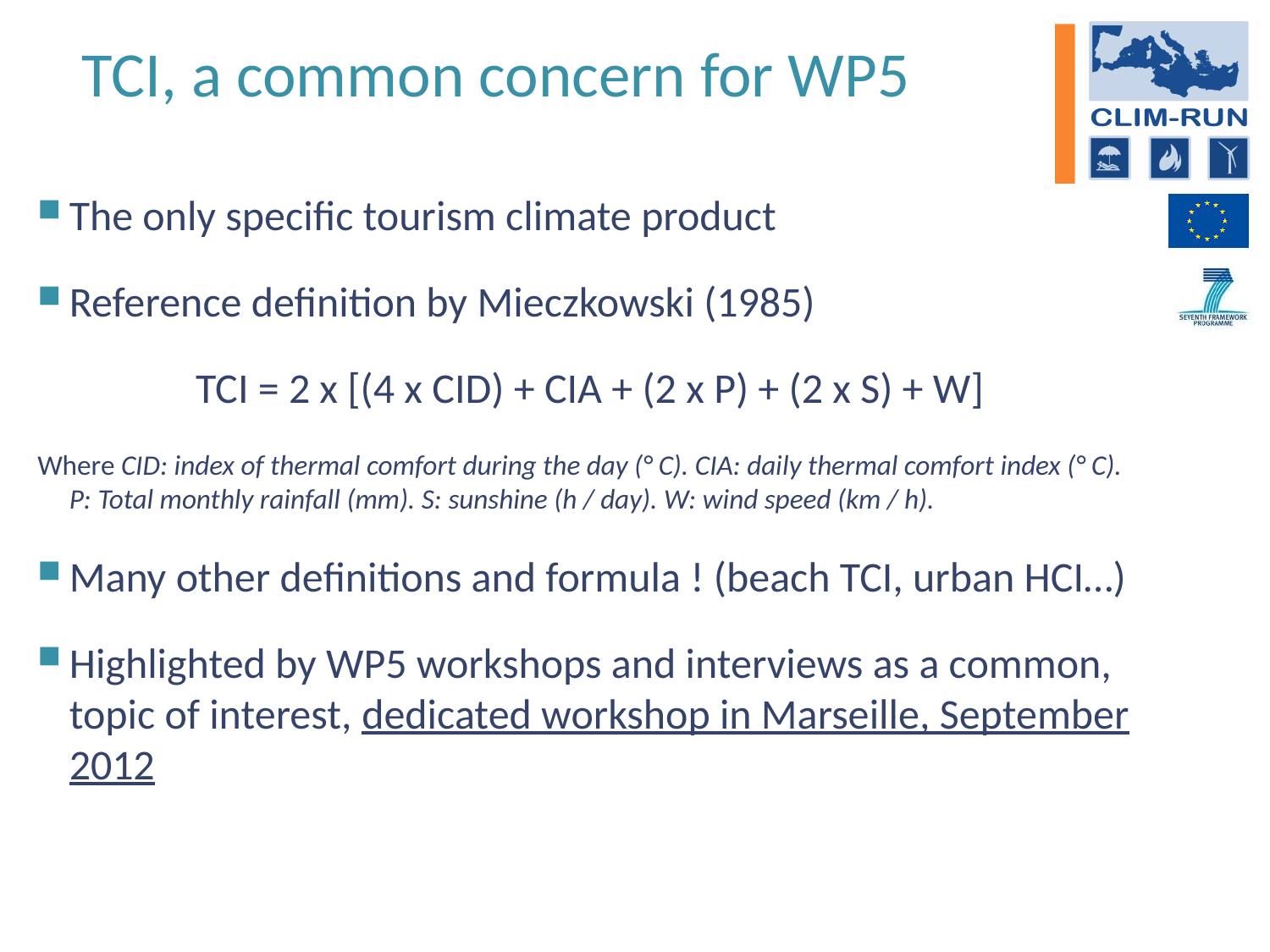

# TCI, a common concern for WP5

The only specific tourism climate product
Reference definition by Mieczkowski (1985)
TCI = 2 x [(4 x CID) + CIA + (2 x P) + (2 x S) + W]
Where CID: index of thermal comfort during the day (° C). CIA: daily thermal comfort index (° C). P: Total monthly rainfall (mm). S: sunshine (h / day). W: wind speed (km / h).
Many other definitions and formula ! (beach TCI, urban HCI…)
Highlighted by WP5 workshops and interviews as a common,  topic of interest, dedicated workshop in Marseille, September 2012